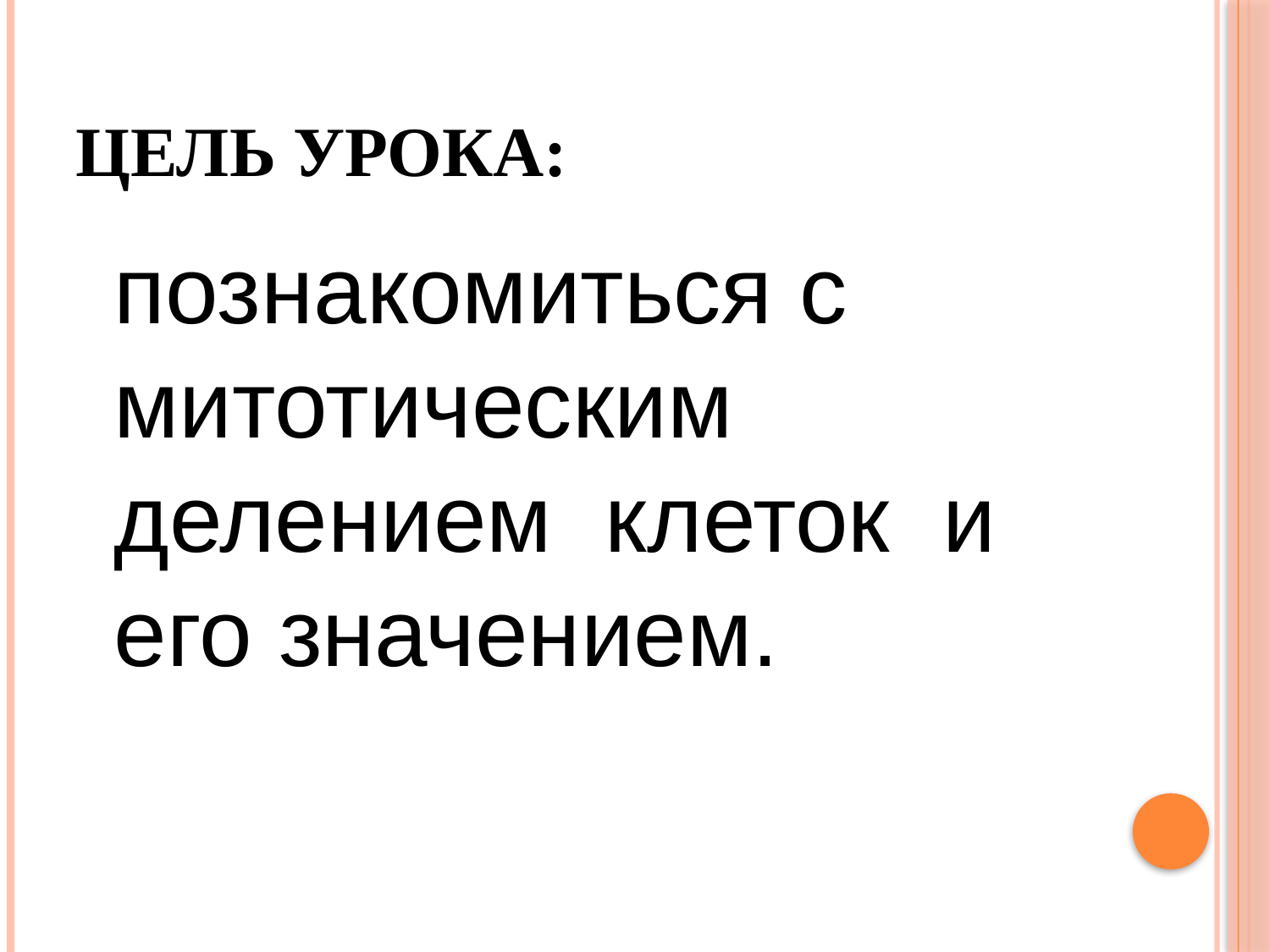

# Цель урока:
	познакомиться с митотическим делением  клеток  и его значением.